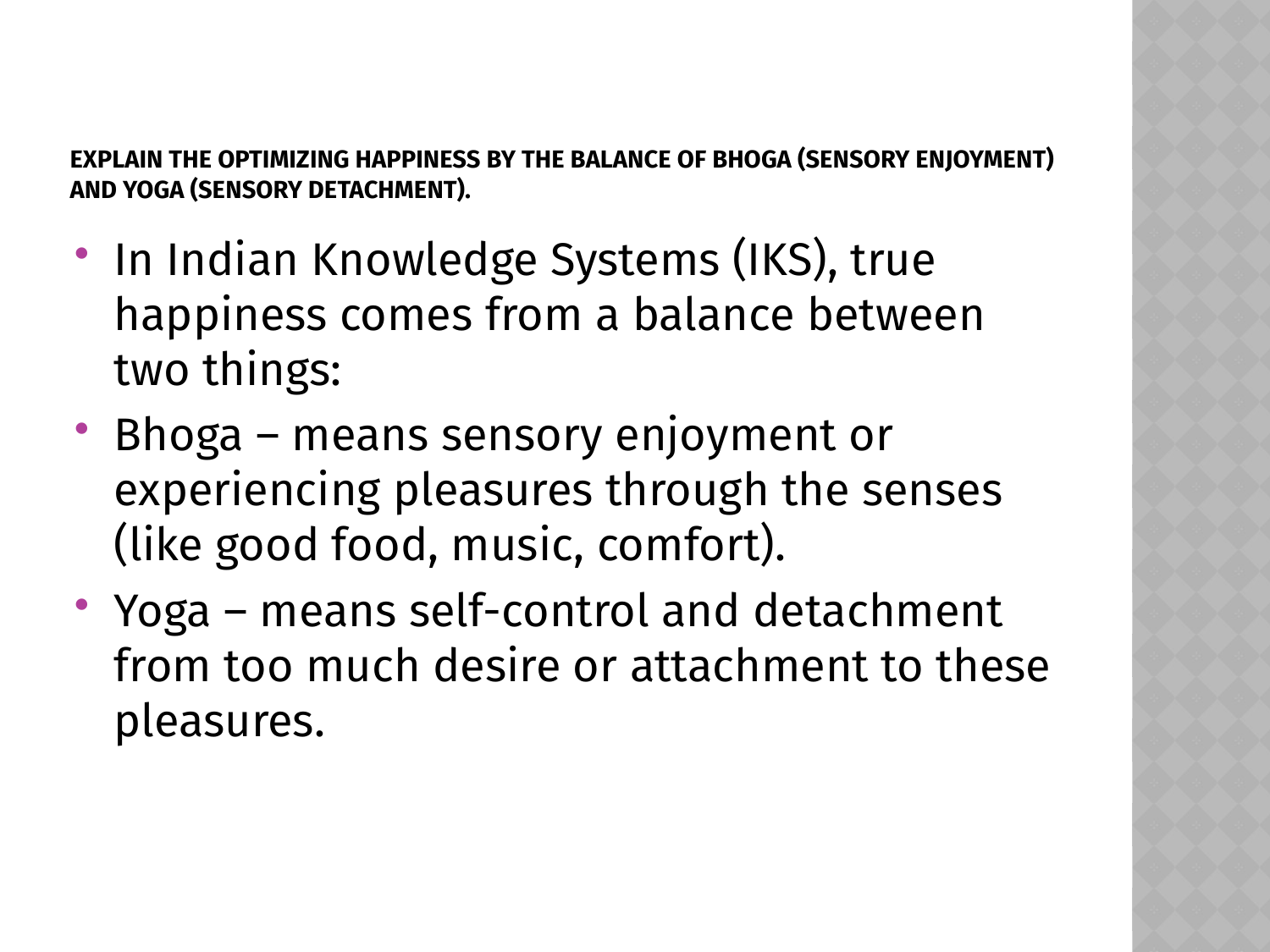

# Explain the Optimizing Happiness by the Balance of Bhoga (sensory enjoyment) and Yoga (sensory detachment).
In Indian Knowledge Systems (IKS), true happiness comes from a balance between two things:
Bhoga – means sensory enjoyment or experiencing pleasures through the senses (like good food, music, comfort).
Yoga – means self-control and detachment from too much desire or attachment to these pleasures.